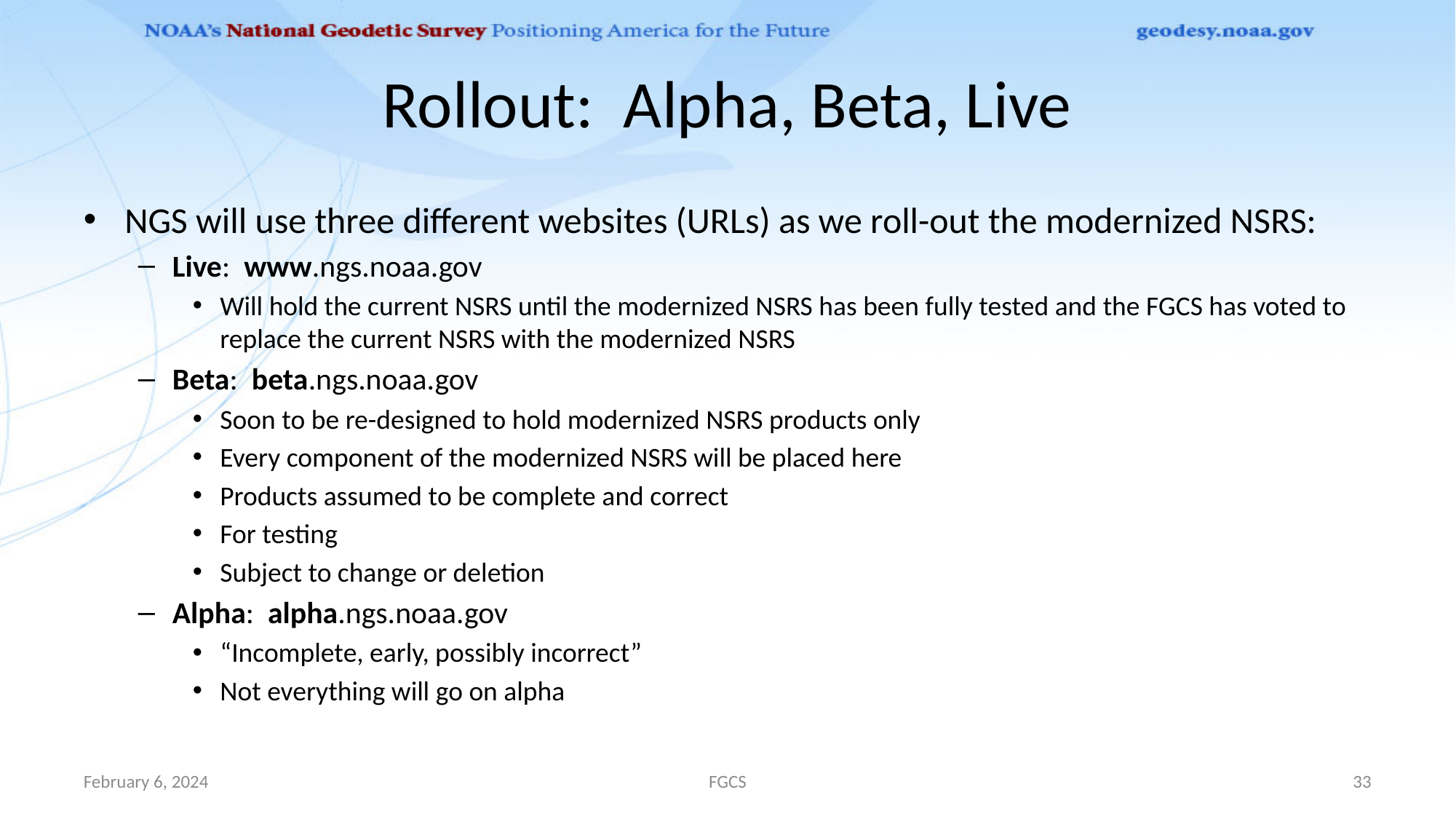

# Rollout:  Alpha, Beta, Live
NGS will use three different websites (URLs) as we roll-out the modernized NSRS:
Live:  www.ngs.noaa.gov
Will hold the current NSRS until the modernized NSRS has been fully tested and the FGCS has voted to replace the current NSRS with the modernized NSRS
Beta:  beta.ngs.noaa.gov
Soon to be re-designed to hold modernized NSRS products only
Every component of the modernized NSRS will be placed here
Products assumed to be complete and correct
For testing
Subject to change or deletion
Alpha:  alpha.ngs.noaa.gov
“Incomplete, early, possibly incorrect”
Not everything will go on alpha
February 6, 2024
FGCS
33